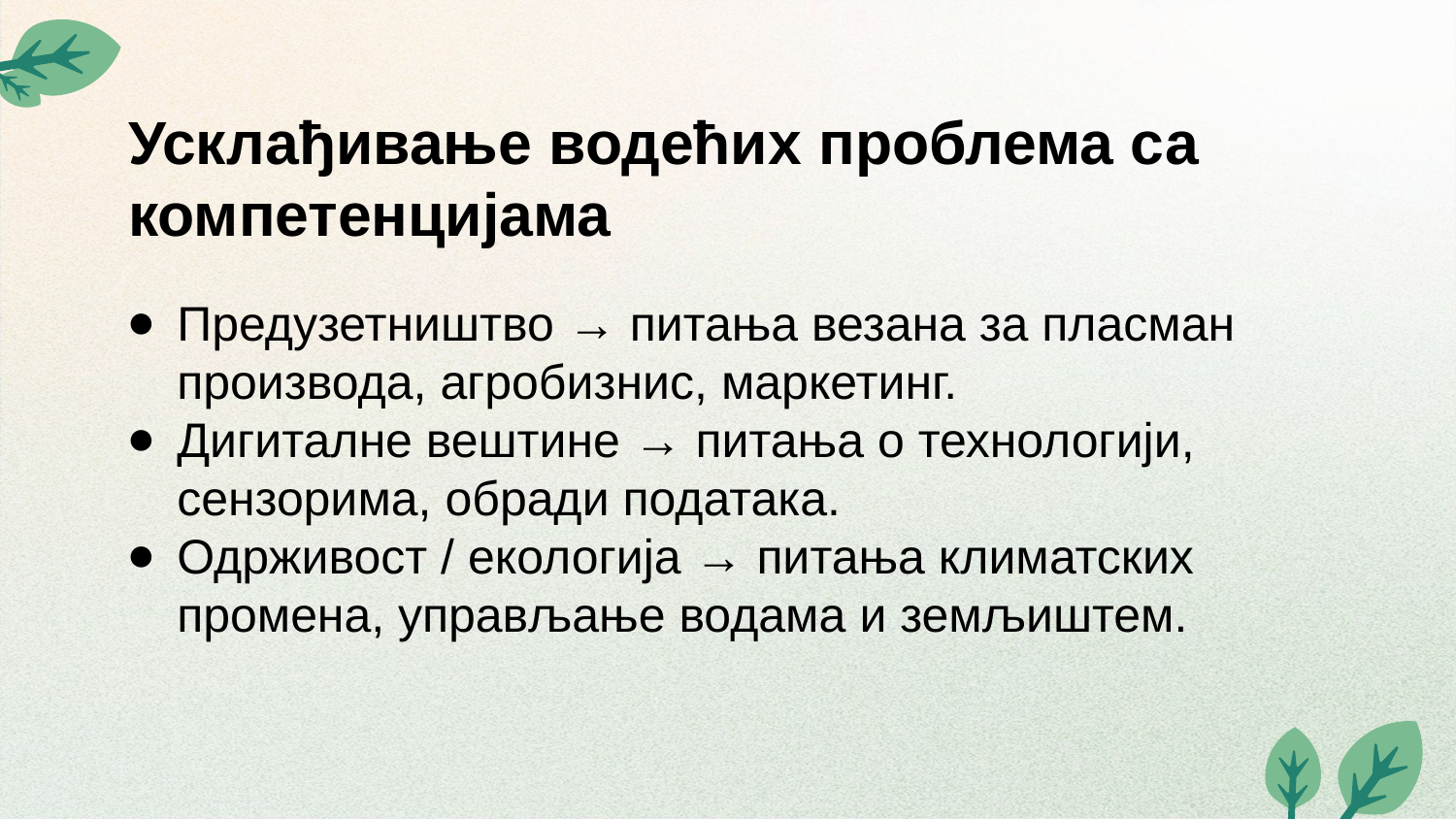

# Усклађивање водећих проблема са компетенцијама
Предузетништво → питања везана за пласман производа, агробизнис, маркетинг.
Дигиталне вештине → питања о технологији, сензорима, обради података.
Одрживост / екологија → питања климатских промена, управљање водама и земљиштем.